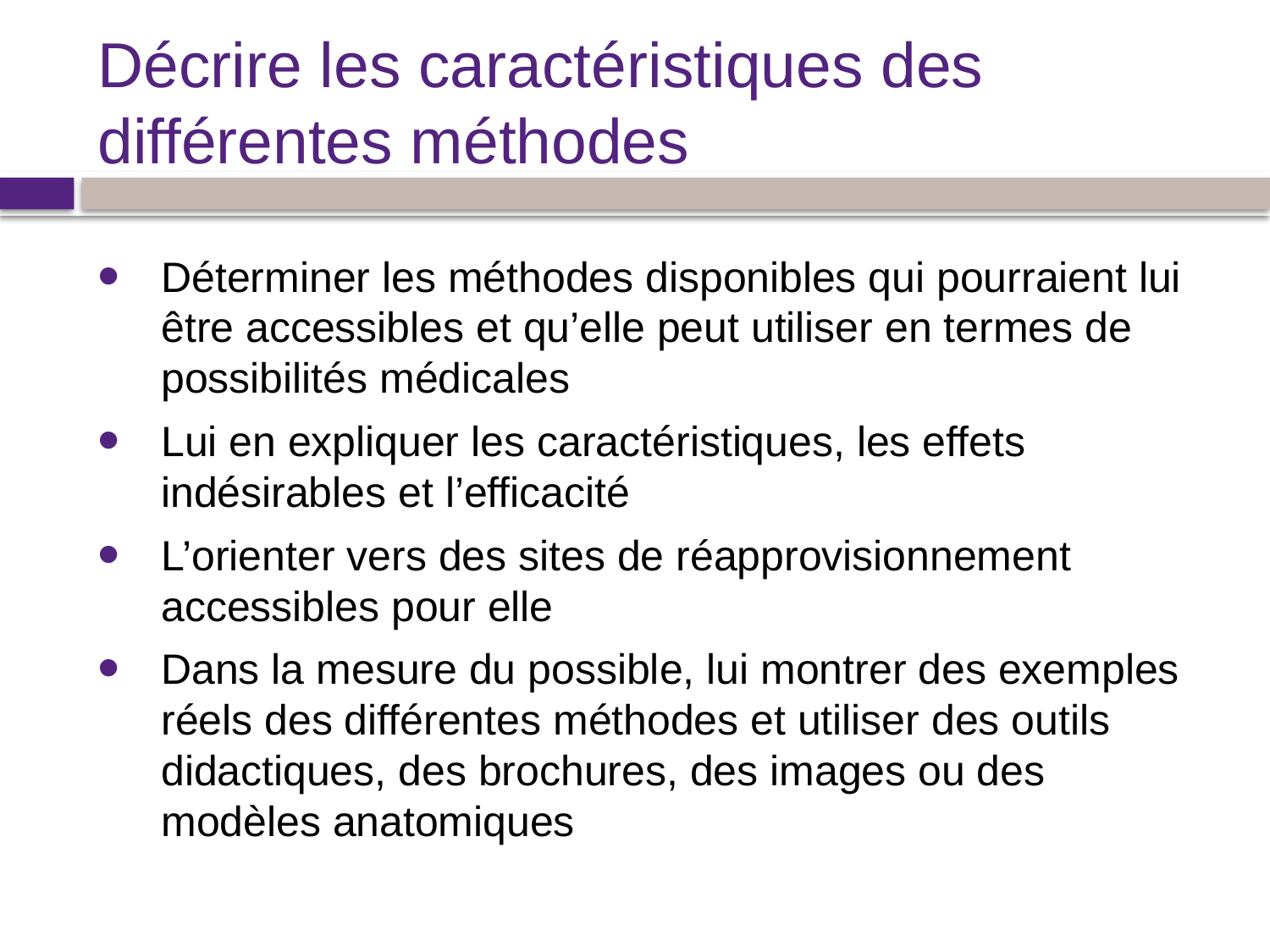

# Décrire les caractéristiques des différentes méthodes
Déterminer les méthodes disponibles qui pourraient lui être accessibles et qu’elle peut utiliser en termes de possibilités médicales
Lui en expliquer les caractéristiques, les effets indésirables et l’efficacité
L’orienter vers des sites de réapprovisionnement accessibles pour elle
Dans la mesure du possible, lui montrer des exemples réels des différentes méthodes et utiliser des outils didactiques, des brochures, des images ou des modèles anatomiques